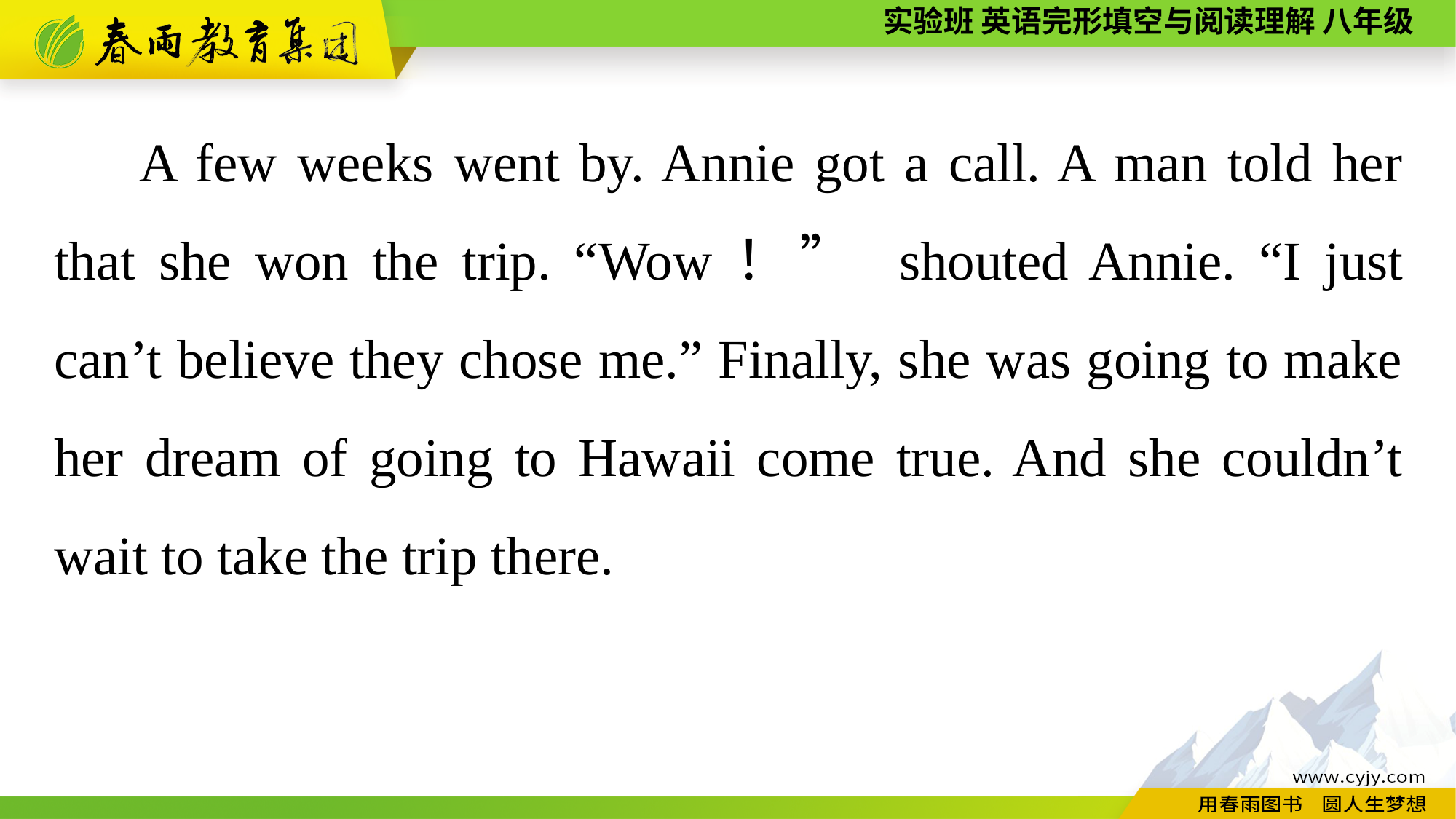

A few weeks went by. Annie got a call. A man told her that she won the trip. “Wow！” shouted Annie. “I just can’t believe they chose me.” Finally, she was going to make her dream of going to Hawaii come true. And she couldn’t wait to take the trip there.